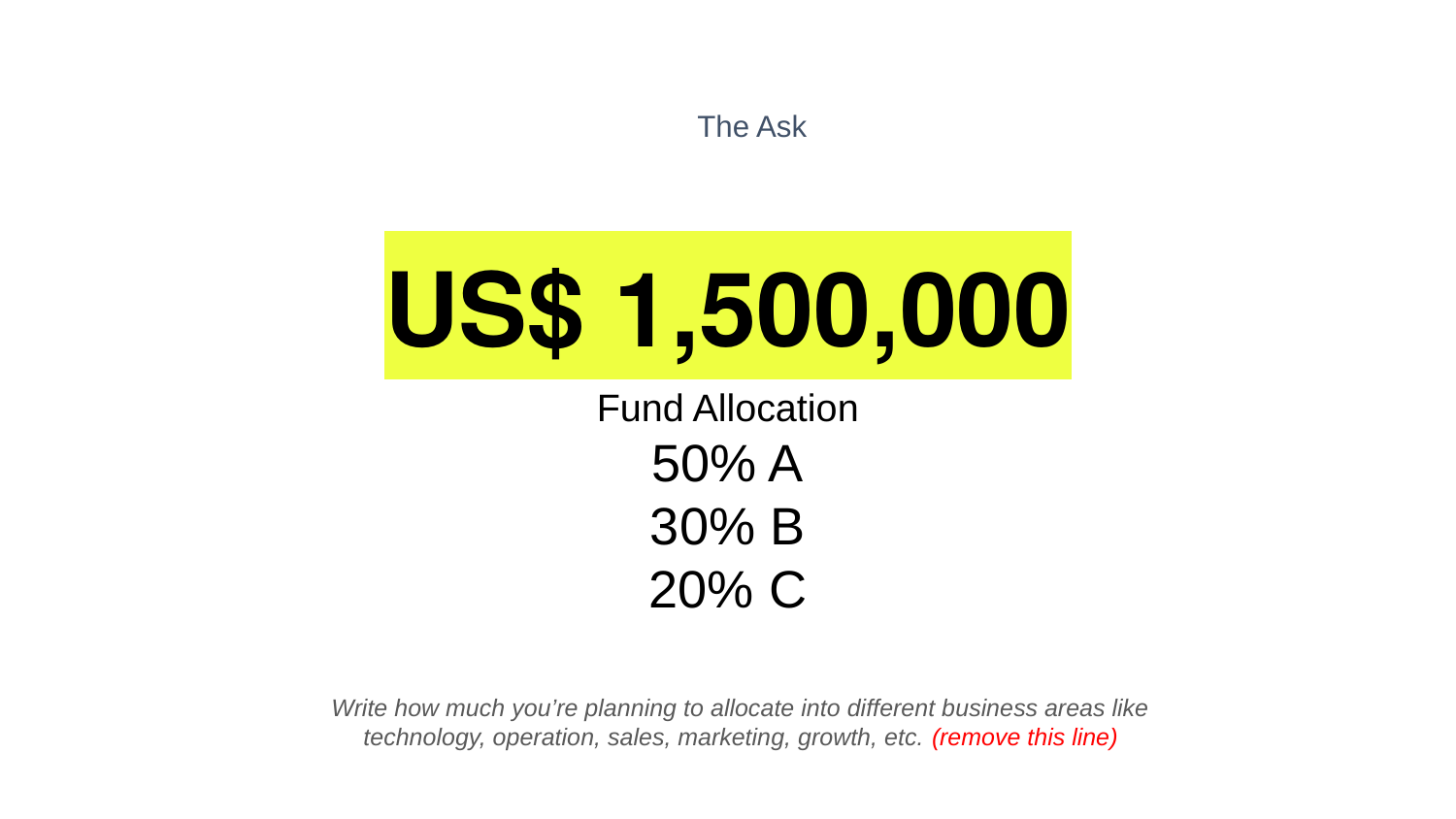

The Ask
US$ 1,500,000
Fund Allocation
50% A
30% B
20% C

Write how much you’re planning to allocate into different business areas like technology, operation, sales, marketing, growth, etc. (remove this line)